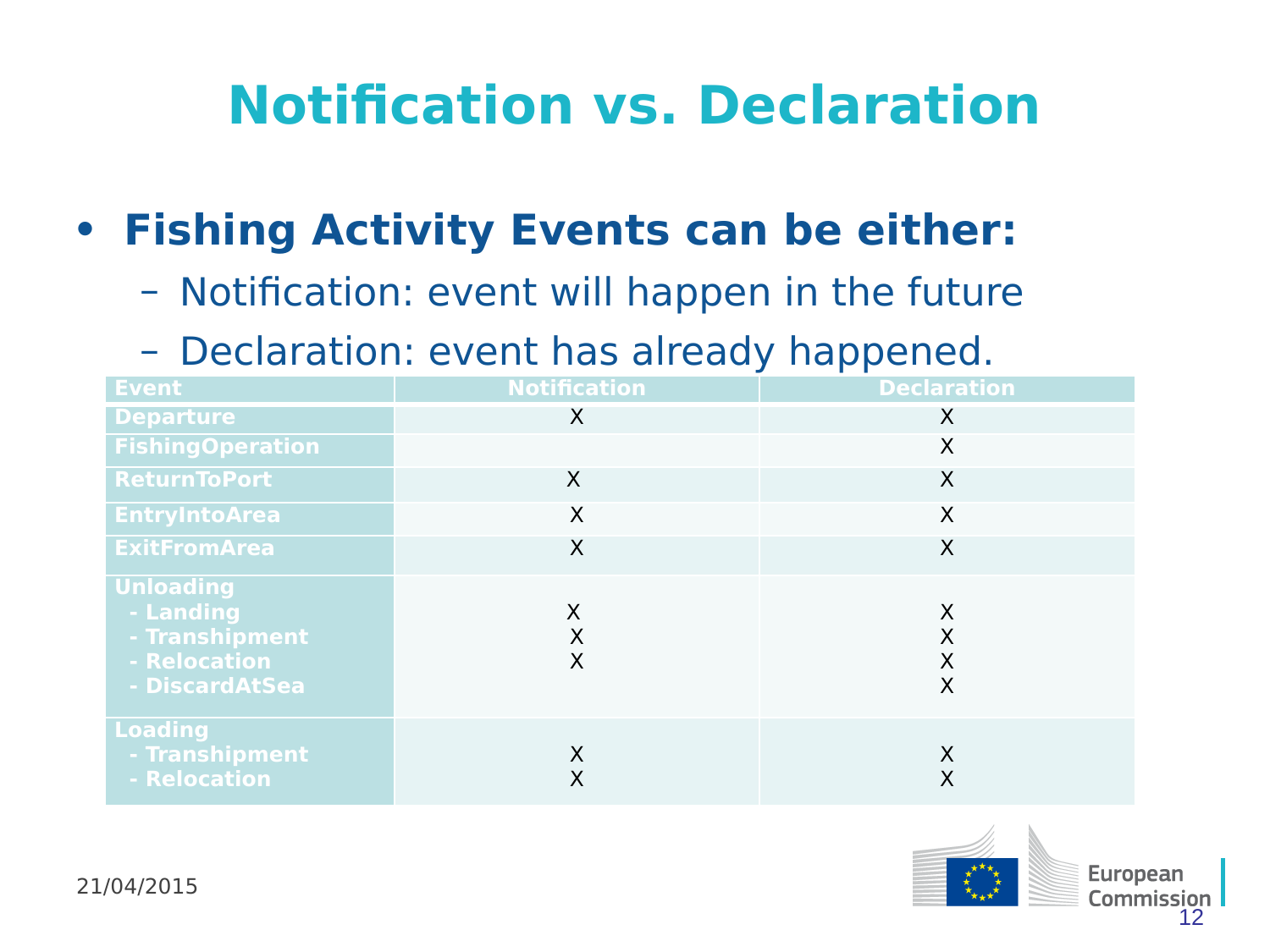

# Notification vs. Declaration
Fishing Activity Events can be either:
Notification: event will happen in the future
Declaration: event has already happened.
| Event | Notification | Declaration |
| --- | --- | --- |
| Departure | X | X |
| FishingOperation |  | X |
| ReturnToPort | X | X |
| EntryIntoArea | X | X |
| ExitFromArea | X | X |
| Unloading - Landing - Transhipment - Relocation - DiscardAtSea | X X X | X X X X |
| Loading - Transhipment - Relocation | X X | X X |
21/04/2015
12